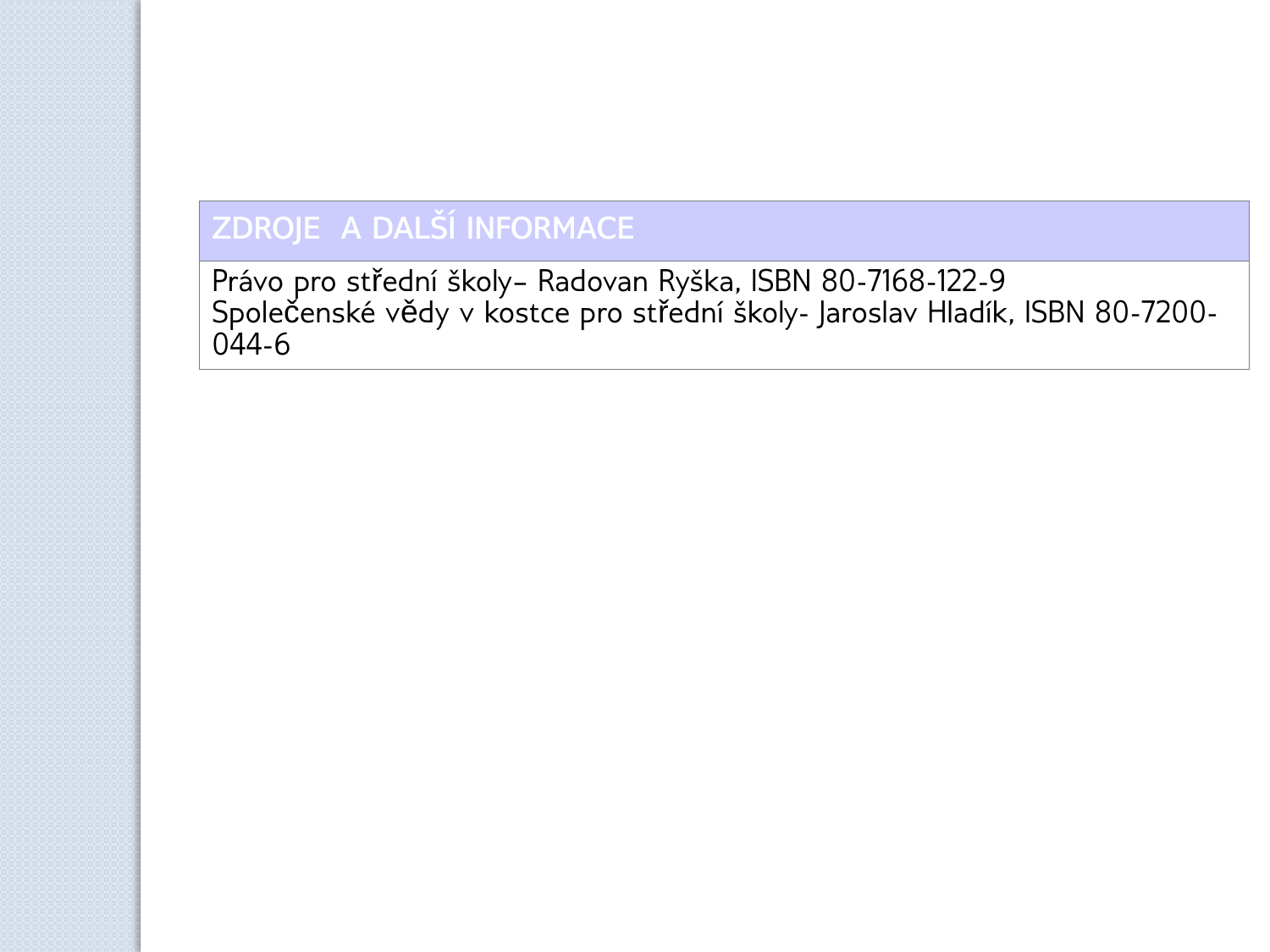

| ZDROJE A DALŠÍ INFORMACE |
| --- |
| Právo pro střední školy– Radovan Ryška, ISBN 80-7168-122-9 Společenské vědy v kostce pro střední školy- Jaroslav Hladík, ISBN 80-7200-044-6 |